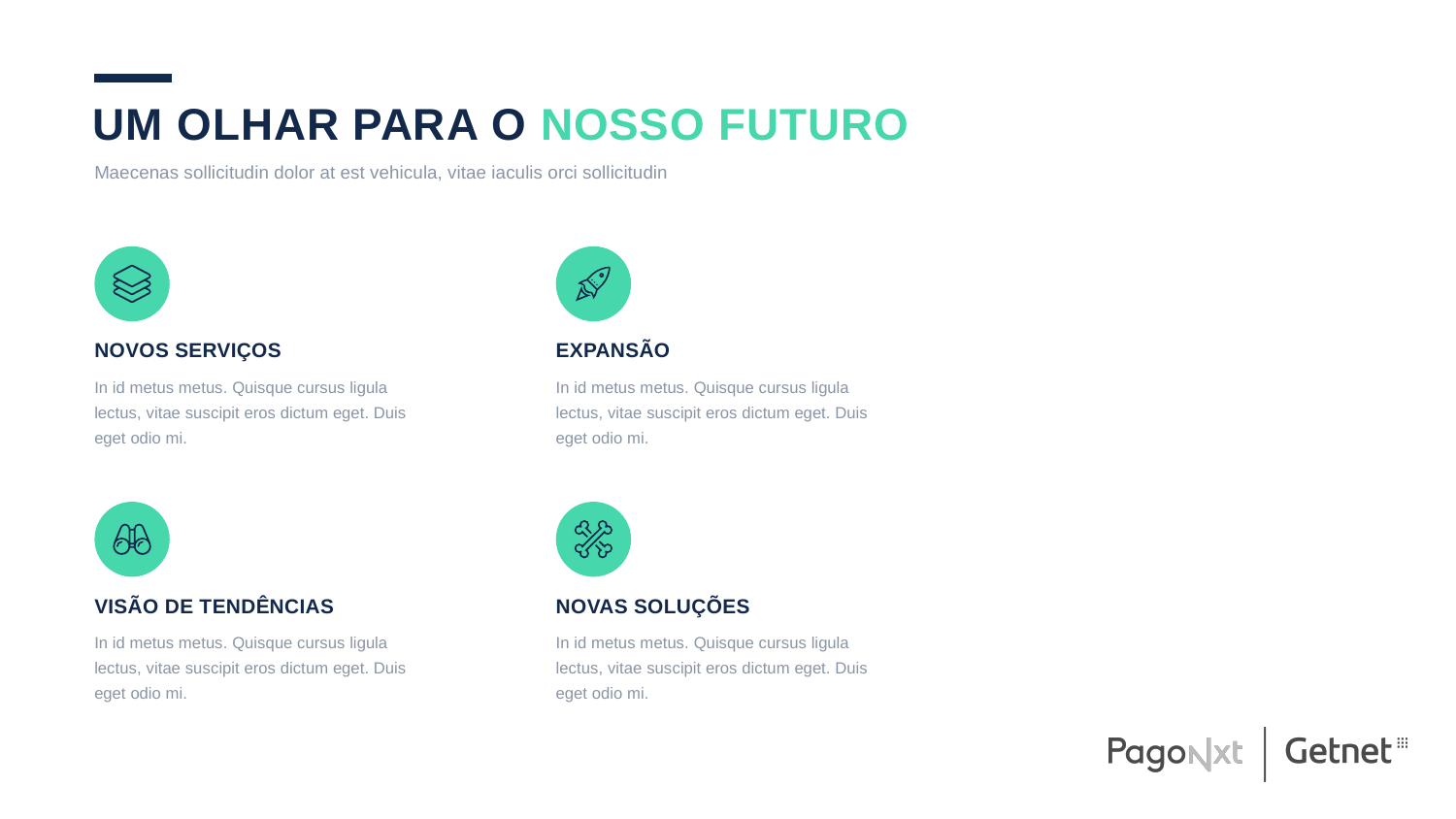

Um olhar para o nosso futuro
Maecenas sollicitudin dolor at est vehicula, vitae iaculis orci sollicitudin

NOVOS SERVIÇOS
EXPANSÃO
In id metus metus. Quisque cursus ligula lectus, vitae suscipit eros dictum eget. Duis eget odio mi.
In id metus metus. Quisque cursus ligula lectus, vitae suscipit eros dictum eget. Duis eget odio mi.

VISÃO DE TENDÊNCIAS
NOVAS SOLUÇÕES
In id metus metus. Quisque cursus ligula lectus, vitae suscipit eros dictum eget. Duis eget odio mi.
In id metus metus. Quisque cursus ligula lectus, vitae suscipit eros dictum eget. Duis eget odio mi.